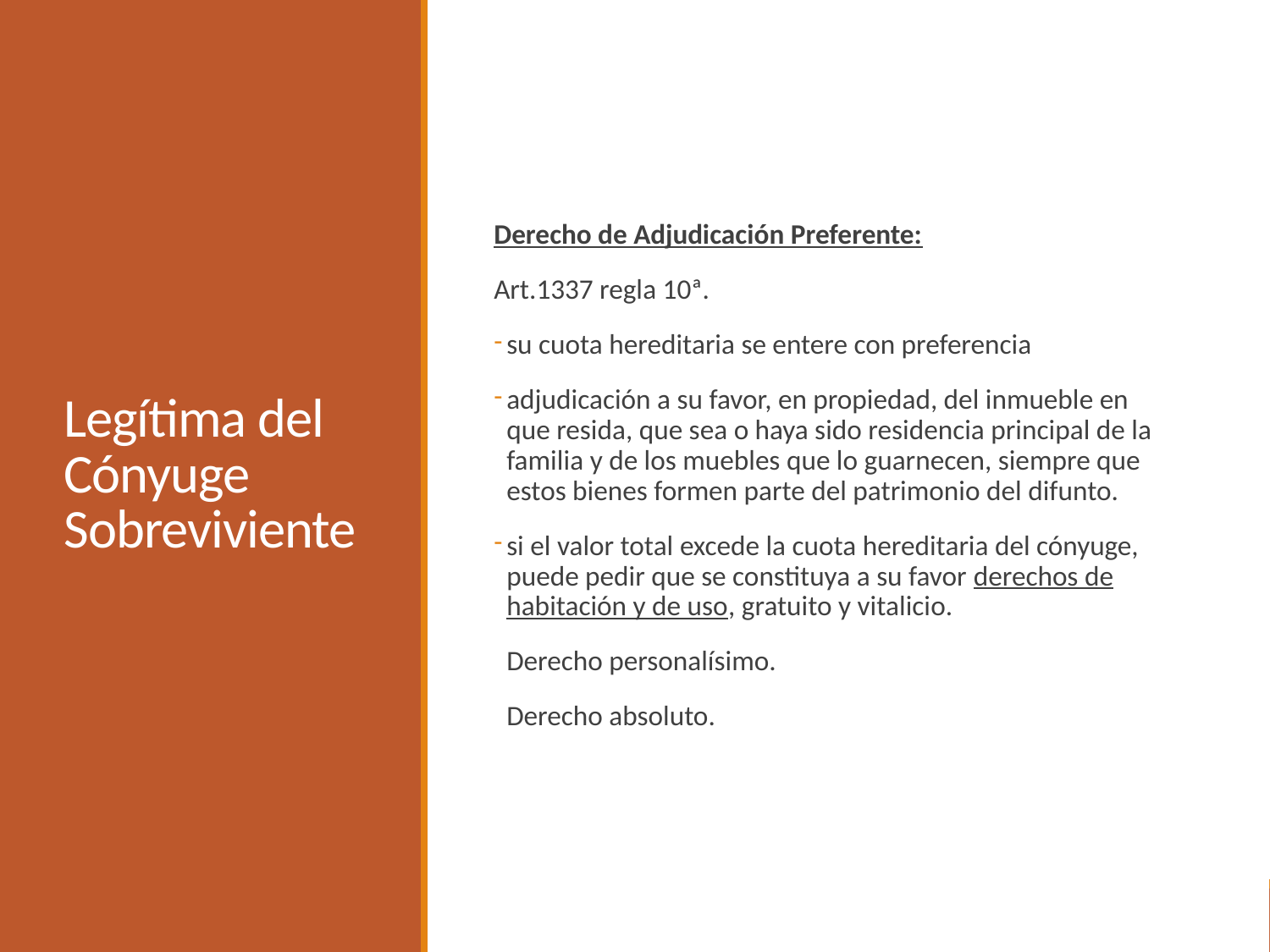

# Legítima del Cónyuge Sobreviviente
Derecho de Adjudicación Preferente:
Art.1337 regla 10ª.
su cuota hereditaria se entere con preferencia
adjudicación a su favor, en propiedad, del inmueble en que resida, que sea o haya sido residencia principal de la familia y de los muebles que lo guarnecen, siempre que estos bienes formen parte del patrimonio del difunto.
si el valor total excede la cuota hereditaria del cónyuge, puede pedir que se constituya a su favor derechos de habitación y de uso, gratuito y vitalicio.
Derecho personalísimo.
Derecho absoluto.